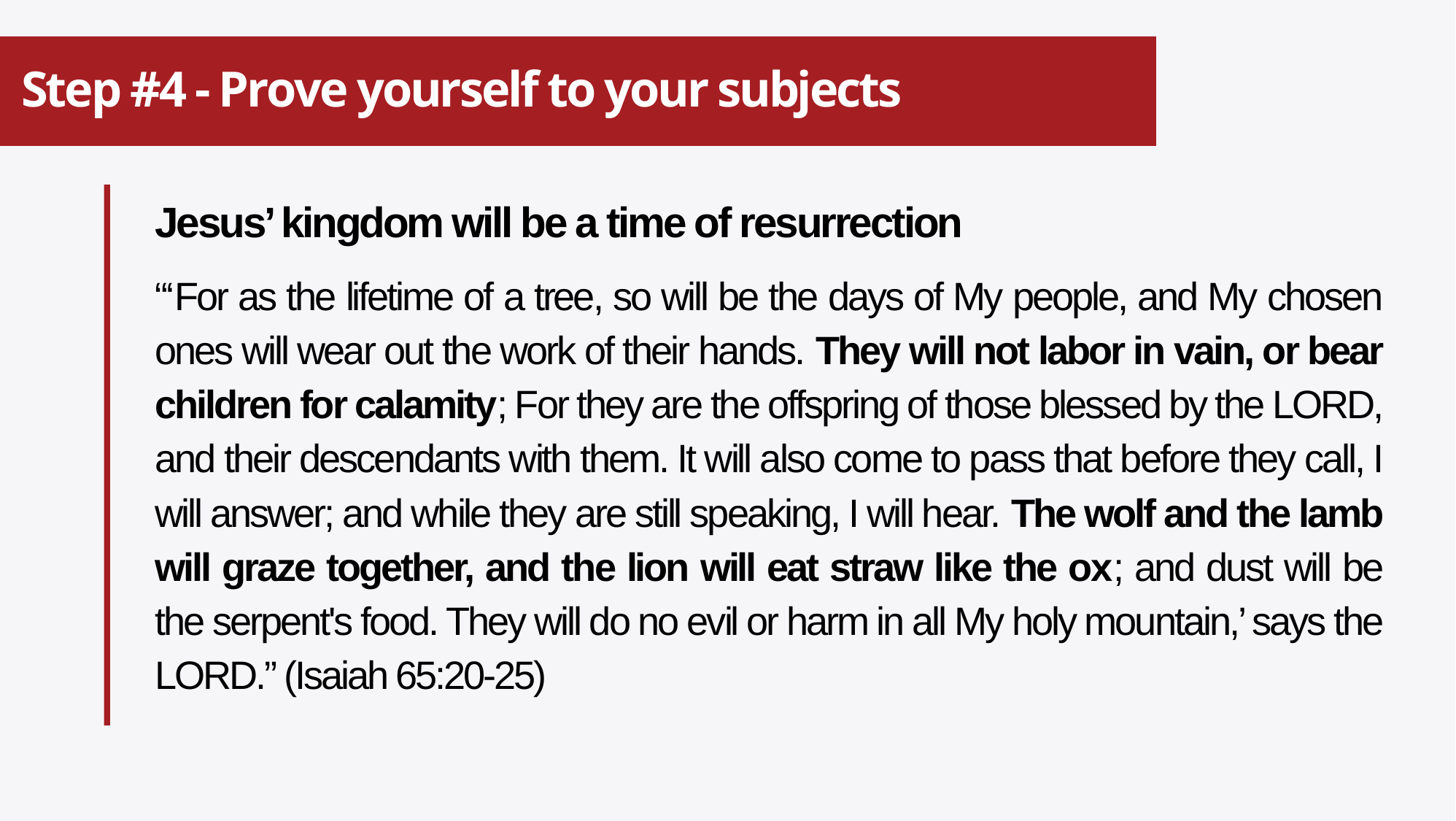

# Step #4 - Prove yourself to your subjects
Jesus’ kingdom will be a time of resurrection
“‘For as the lifetime of a tree, so will be the days of My people, and My chosen ones will wear out the work of their hands. They will not labor in vain, or bear children for calamity; For they are the offspring of those blessed by the LORD, and their descendants with them. It will also come to pass that before they call, I will answer; and while they are still speaking, I will hear. The wolf and the lamb will graze together, and the lion will eat straw like the ox; and dust will be the serpent's food. They will do no evil or harm in all My holy mountain,’ says the LORD.” (Isaiah 65:20-25)